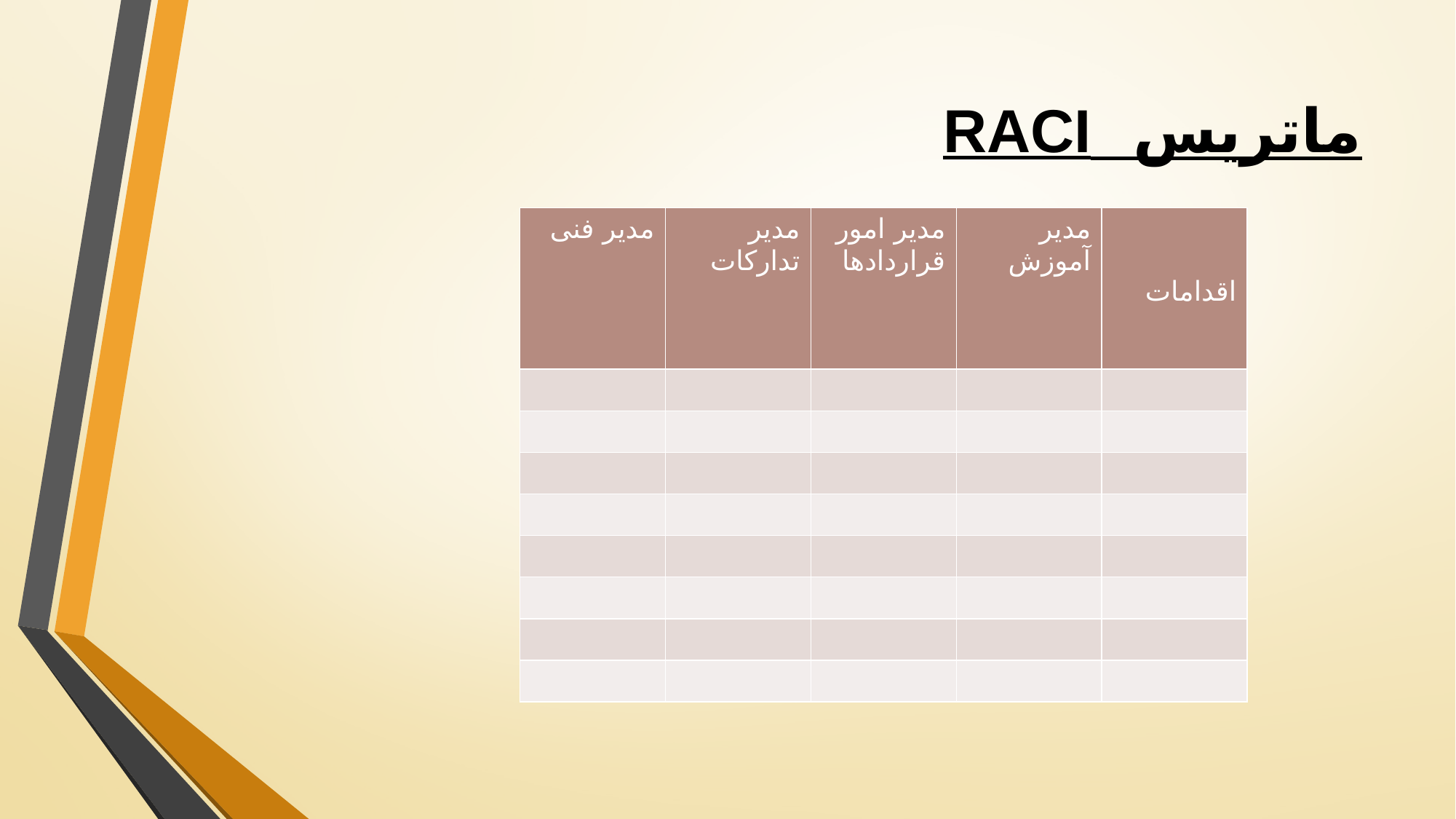

# ماتریس  RACI
| مدیر فنی | مدیر تدارکات | مدیر امور قراردادها | مدیر آموزش | اقدامات |
| --- | --- | --- | --- | --- |
|  |  |  |  |  |
|  |  |  |  |  |
|  |  |  |  |  |
|  |  |  |  |  |
|  |  |  |  |  |
|  |  |  |  |  |
|  |  |  |  |  |
|  |  |  |  |  |